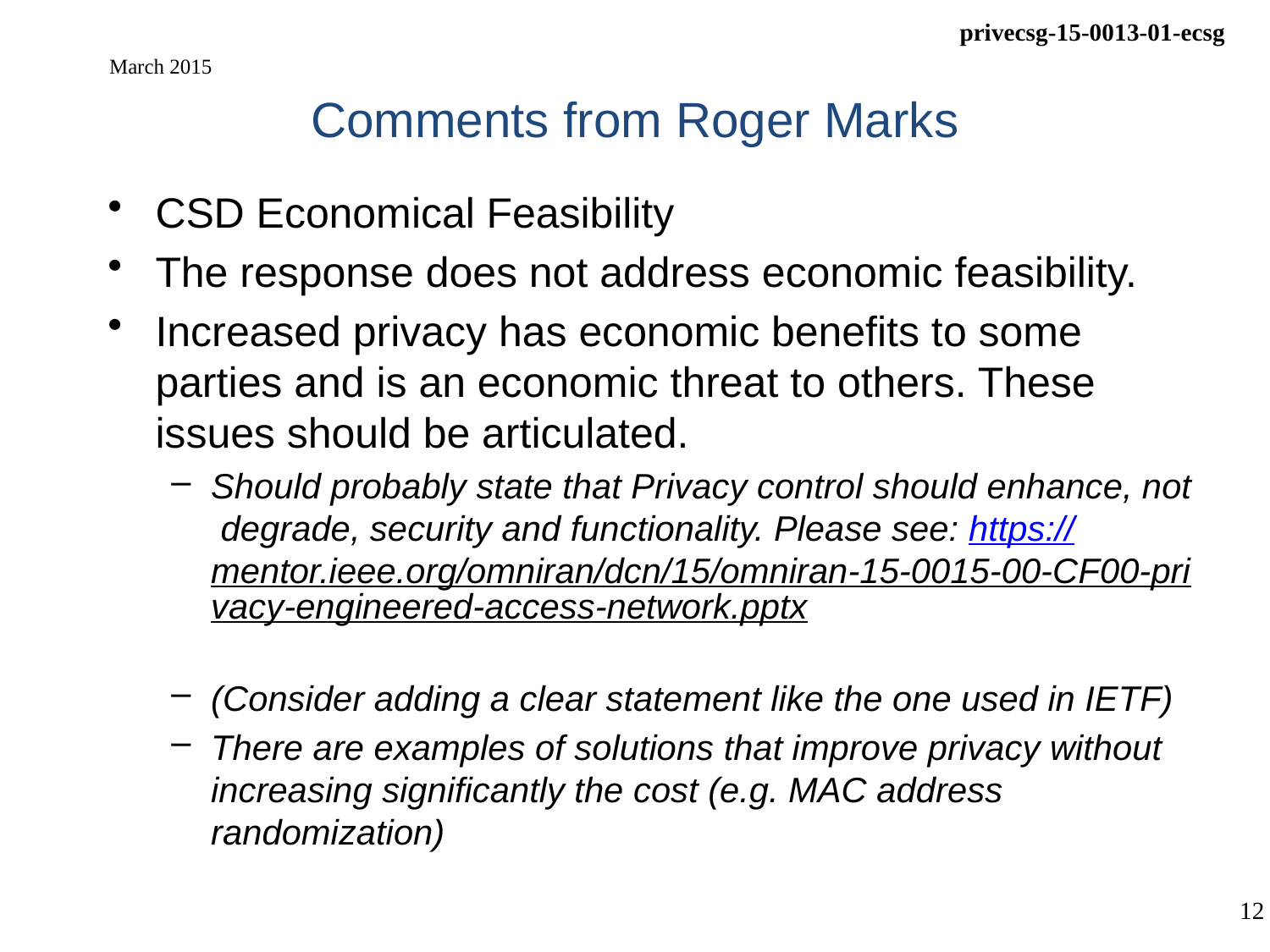

# Comments from Roger Marks
March 2015
CSD Economical Feasibility
The response does not address economic feasibility.
Increased privacy has economic benefits to some parties and is an economic threat to others. These issues should be articulated.
Should probably state that Privacy control should enhance, not  degrade, security and functionality. Please see: https://mentor.ieee.org/omniran/dcn/15/omniran-15-0015-00-CF00-privacy-engineered-access-network.pptx
(Consider adding a clear statement like the one used in IETF)
There are examples of solutions that improve privacy without increasing significantly the cost (e.g. MAC address randomization)